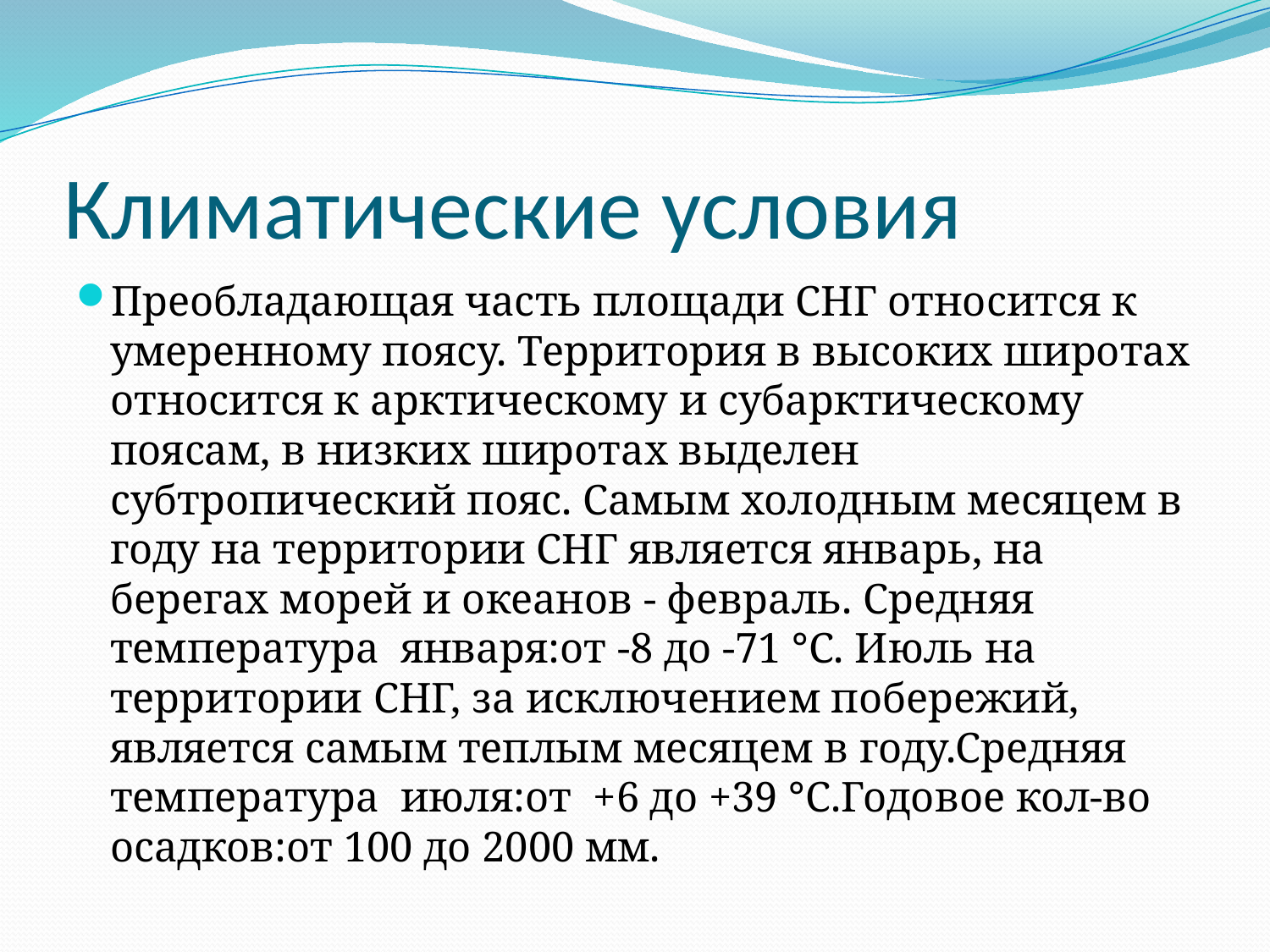

# Климатические условия
Преобладающая часть площади СНГ относится к умеренному поясу. Территория в высоких широтах относится к арктическому и субарктическому поясам, в низких широтах выделен субтропический пояс. Самым холодным месяцем в году на территории СНГ является январь, на берегах морей и океанов - февраль. Средняя температура  января:от -8 до -71 °С. Июль на территории СНГ, за исключением побережий, является самым теплым месяцем в году.Средняя температура  июля:от  +6 до +39 °С.Годовое кол-во осадков:от 100 до 2000 мм.